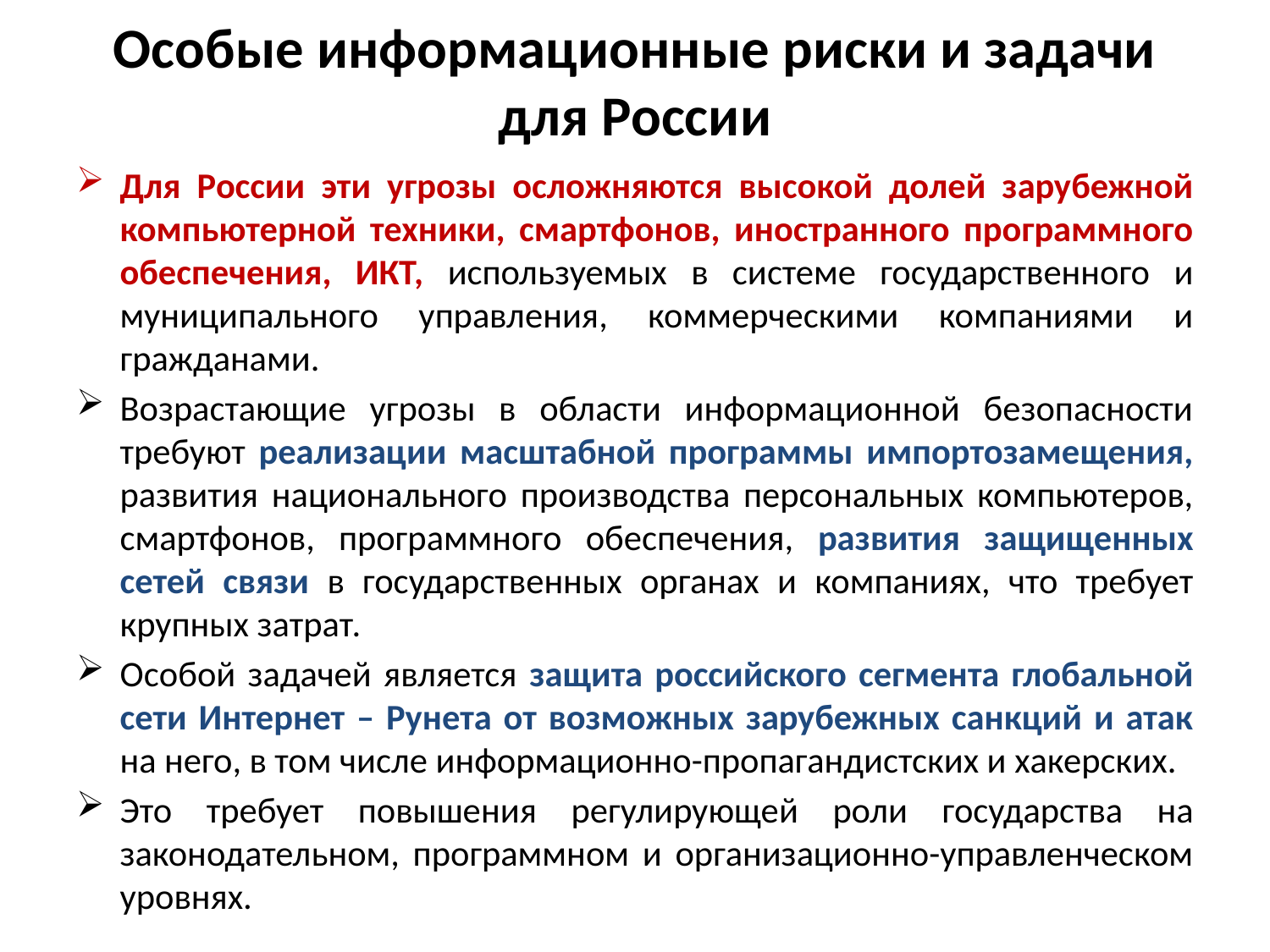

# Особые информационные риски и задачи для России

Для России эти угрозы осложняются высокой долей зарубежной компьютерной техники, смартфонов, иностранного программного обеспечения, ИКТ, используемых в системе государственного и муниципального управления, коммерческими компаниями и гражданами.
Возрастающие угрозы в области информационной безопасности требуют реализации масштабной программы импортозамещения, развития национального производства персональных компьютеров, смартфонов, программного обеспечения, развития защищенных сетей связи в государственных органах и компаниях, что требует крупных затрат.
Особой задачей является защита российского сегмента глобальной сети Интернет – Рунета от возможных зарубежных санкций и атак на него, в том числе информационно-пропагандистских и хакерских.
Это требует повышения регулирующей роли государства на законодательном, программном и организационно-управленческом уровнях.